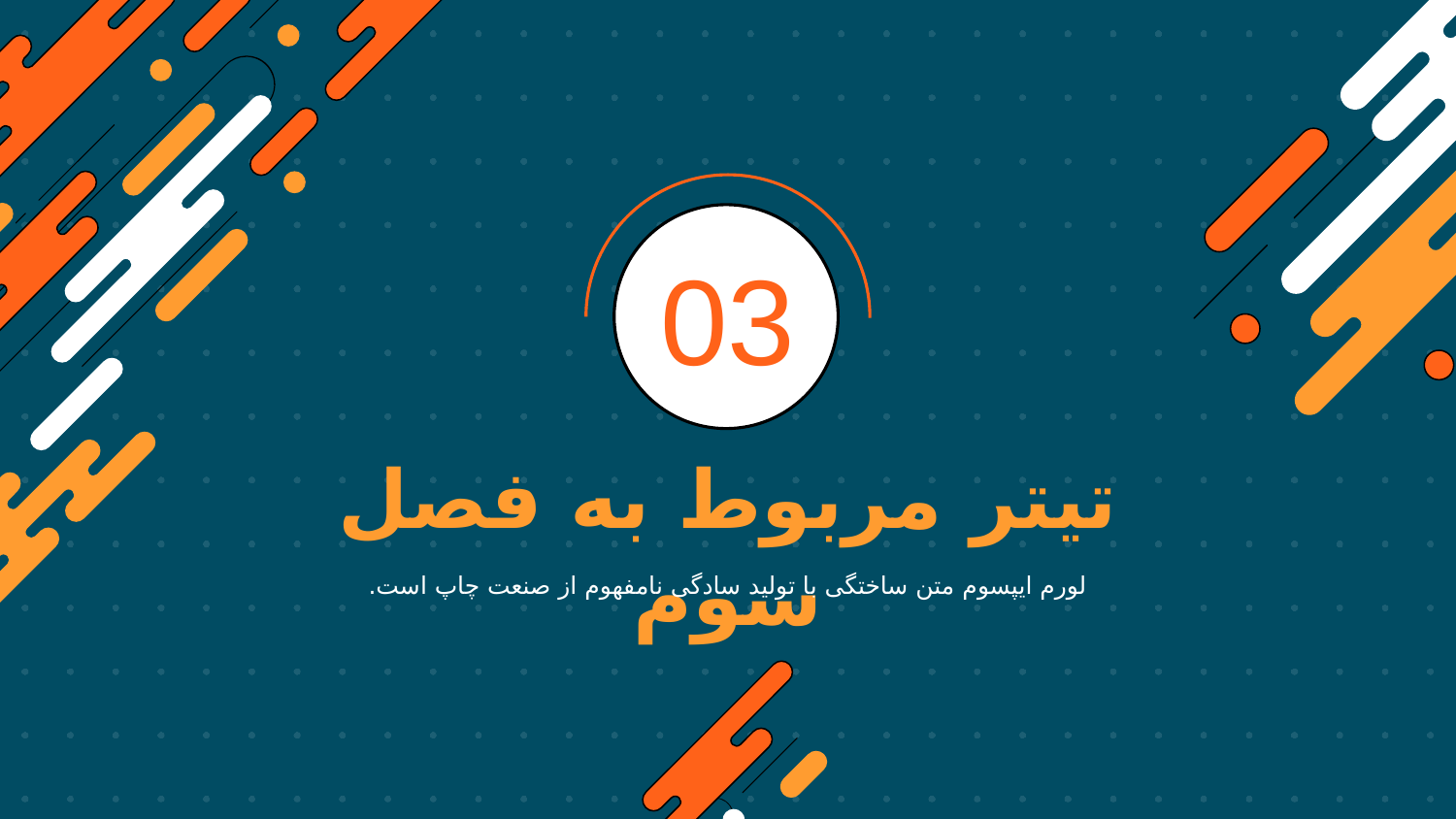

03

# تیتر مربوط به فصل سوم
لورم ایپسوم متن ساختگی با تولید سادگی نامفهوم از صنعت چاپ است.